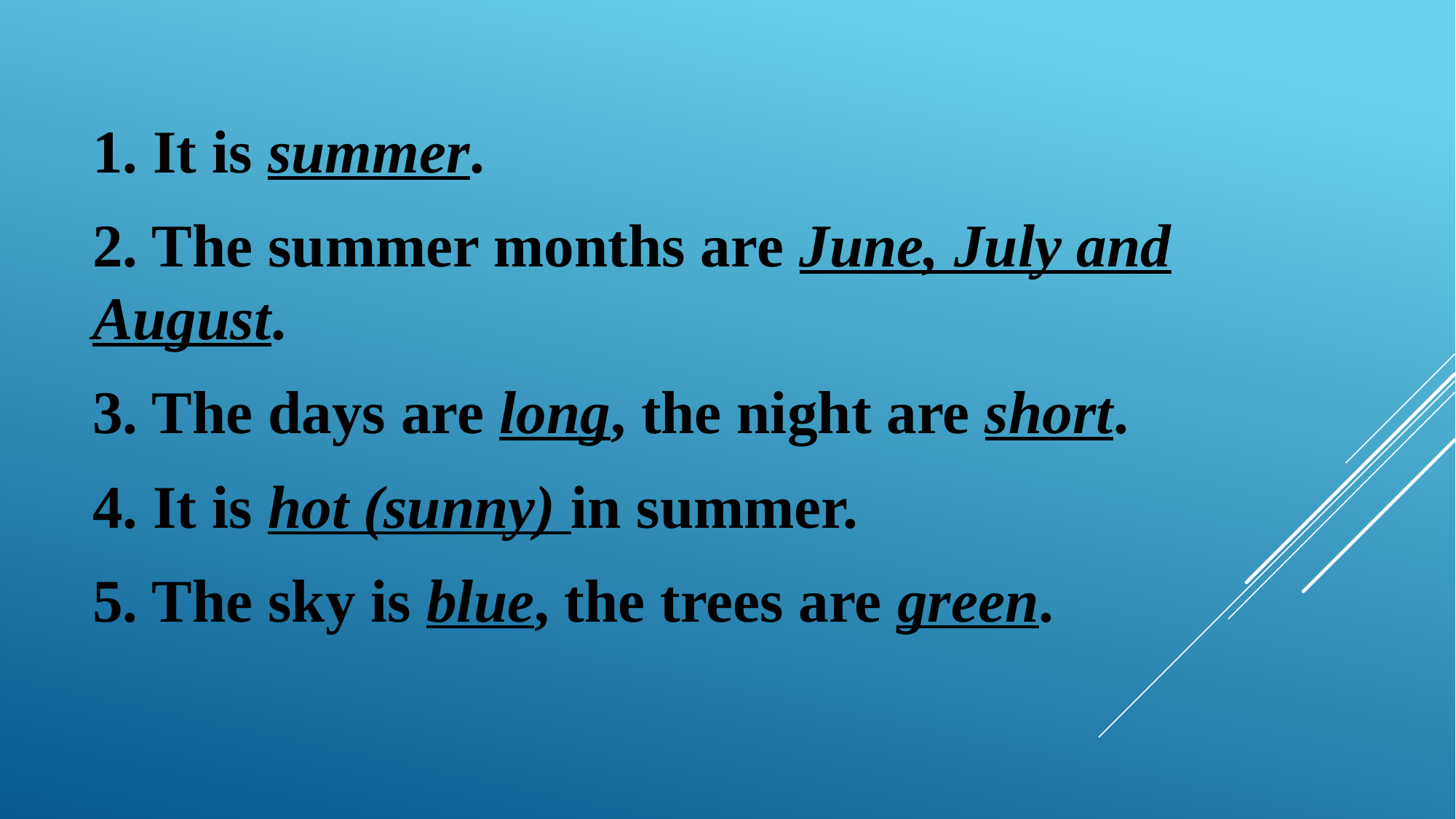

1. It is summer.
2. The summer months are June, July and August.
3. The days are long, the night are short.
4. It is hot (sunny) in summer.
5. The sky is blue, the trees are green.

#